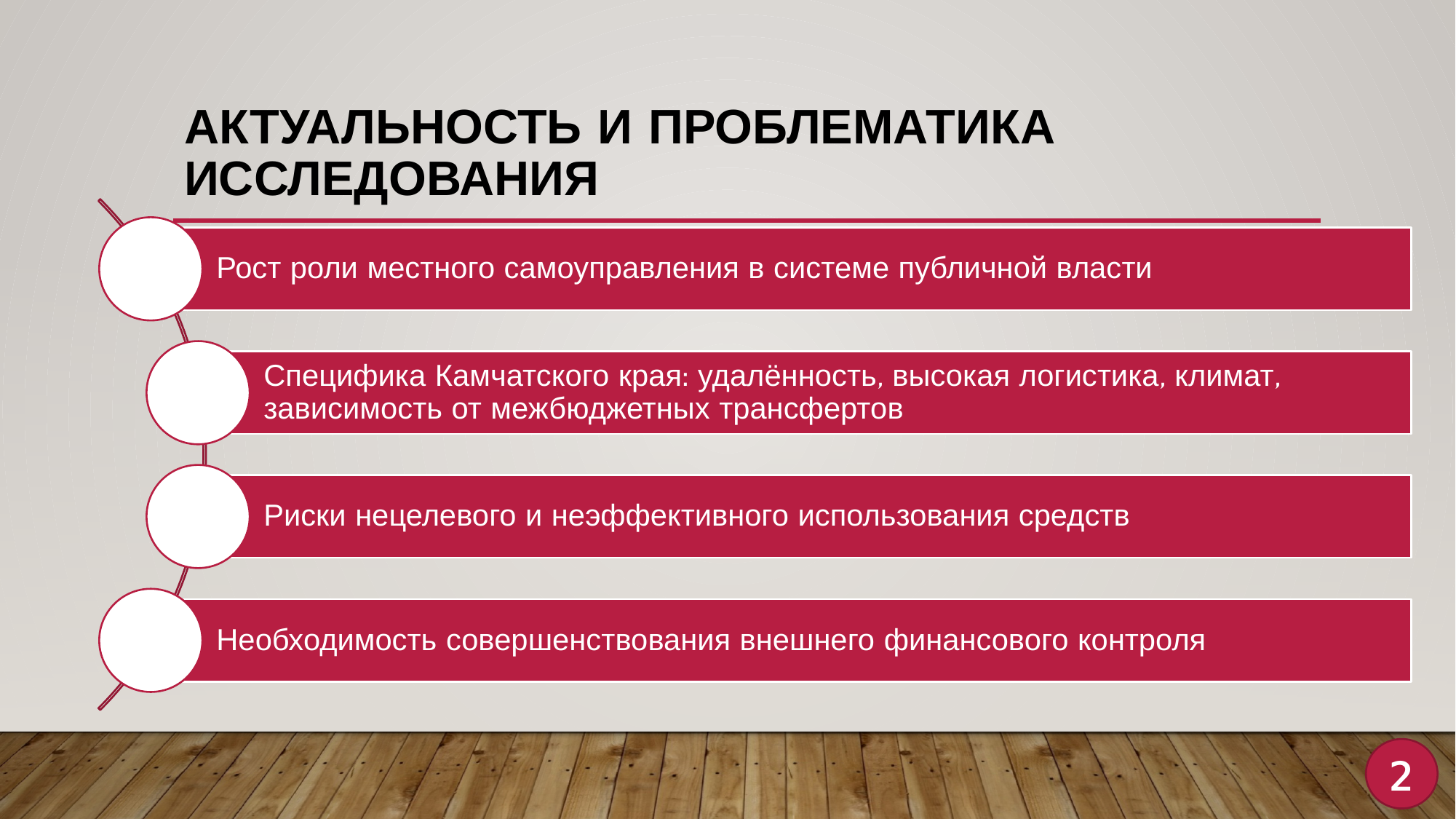

# Актуальность и проблематика исследования
Рост роли местного самоуправления в системе публичной власти
Специфика Камчатского края: удалённость, высокая логистика, климат, зависимость от межбюджетных трансфертов
Риски нецелевого и неэффективного использования средств
Необходимость совершенствования внешнего финансового контроля
2